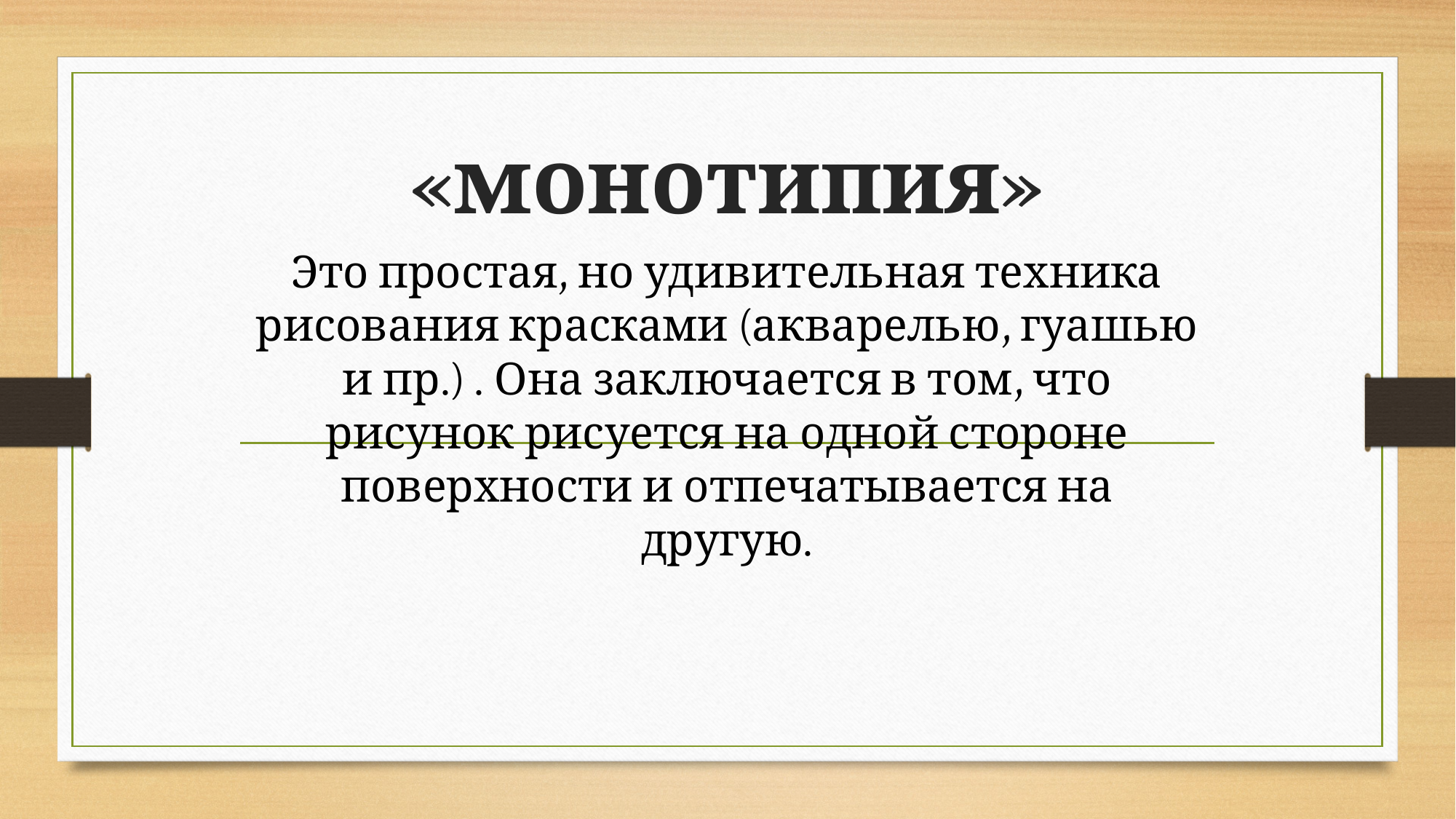

# «монотипия»
Это простая, но удивительная техника рисования красками (акварелью, гуашью и пр.) . Она заключается в том, что рисунок рисуется на одной стороне поверхности и отпечатывается на другую.